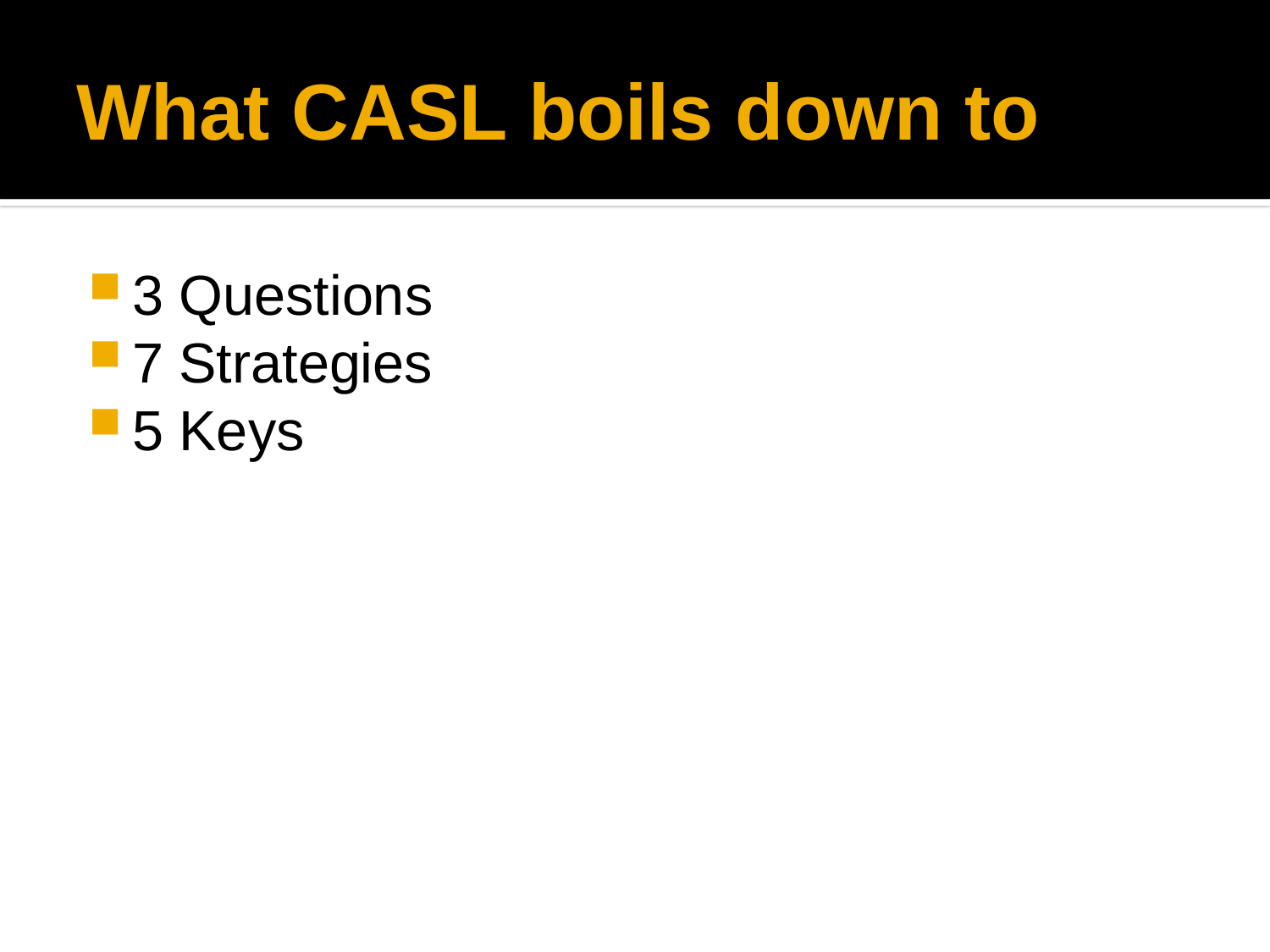

# What CASL boils down to
3 Questions
7 Strategies
5 Keys